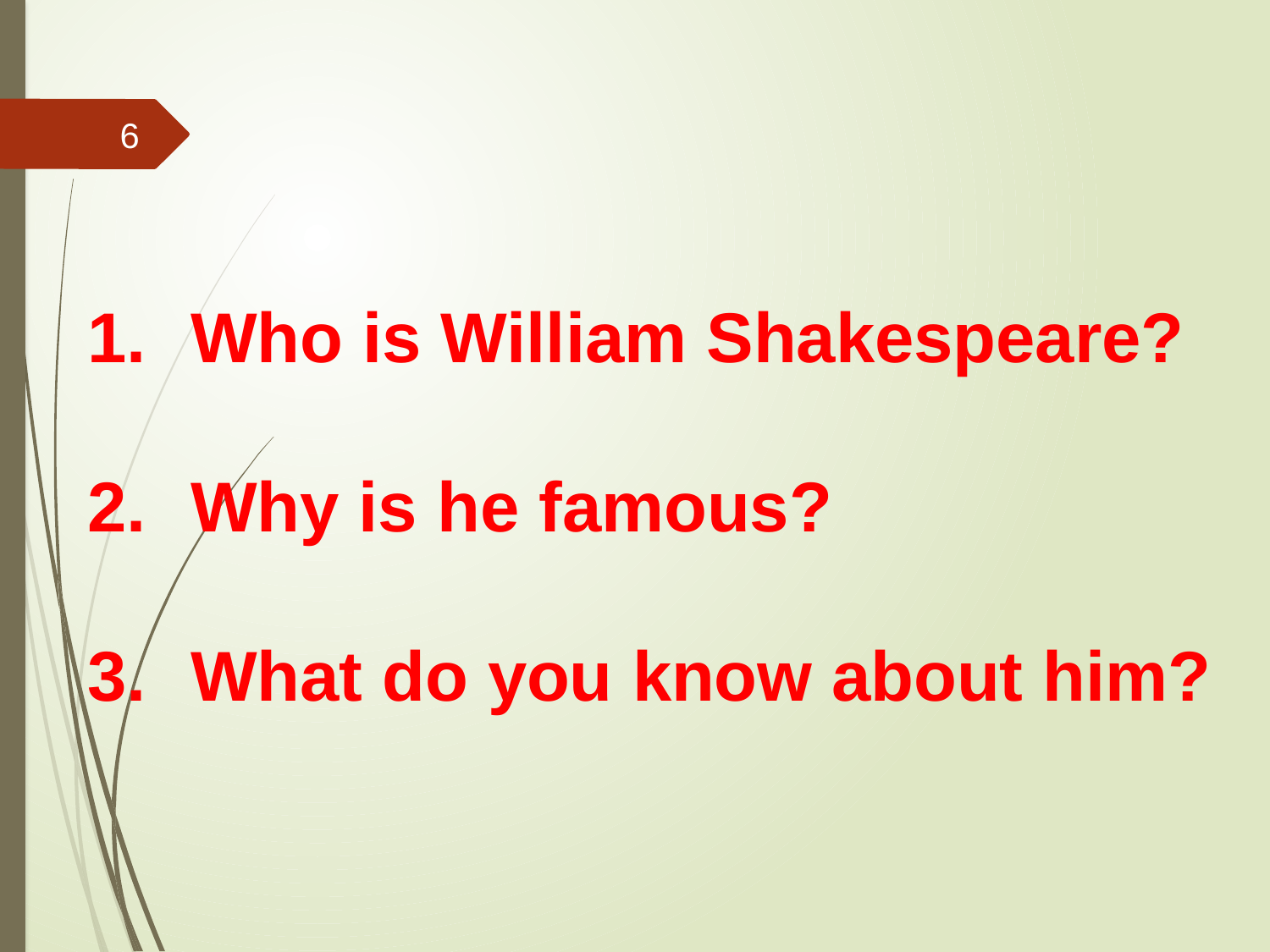

6
Who is William Shakespeare?

Why is he famous?

What do you know about him?